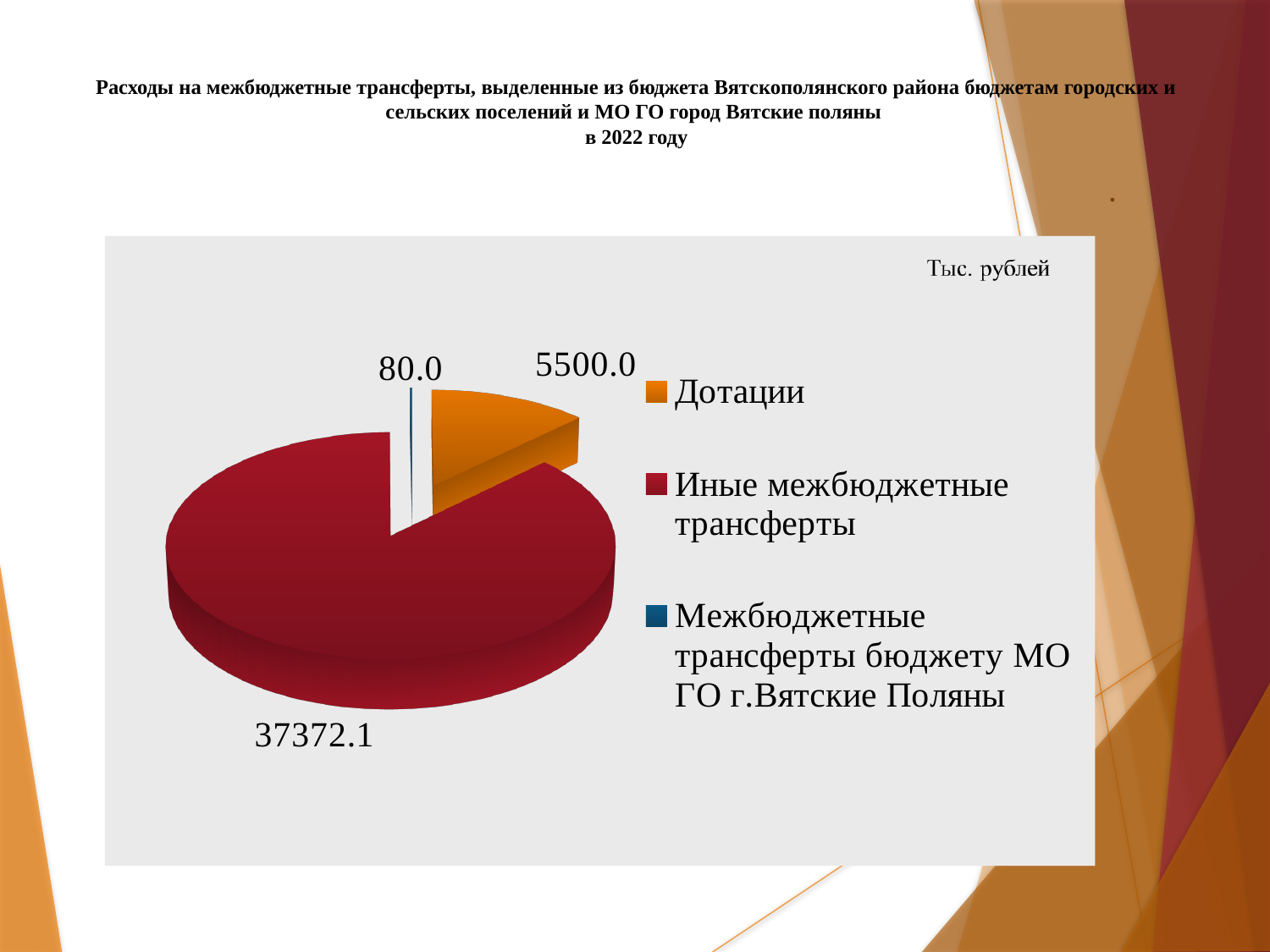

# Расходы на межбюджетные трансферты, выделенные из бюджета Вятскополянского района бюджетам городских и сельских поселений и МО ГО город Вятские поляны в 2022 году
.

[unsupported chart]